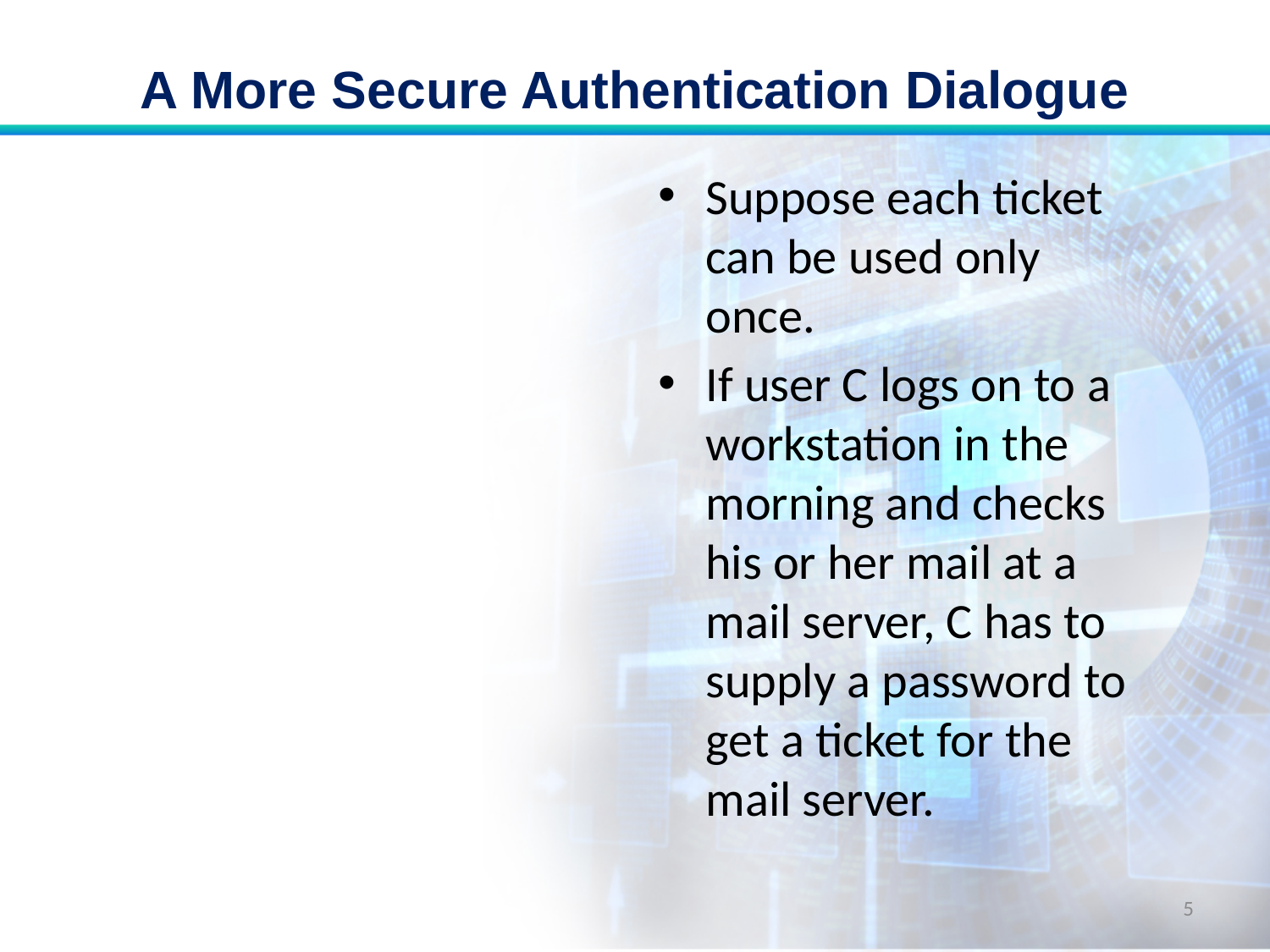

# A More Secure Authentication Dialogue
Suppose each ticket can be used only once.
If user C logs on to a workstation in the morning and checks his or her mail at a mail server, C has to supply a password to get a ticket for the mail server.
5